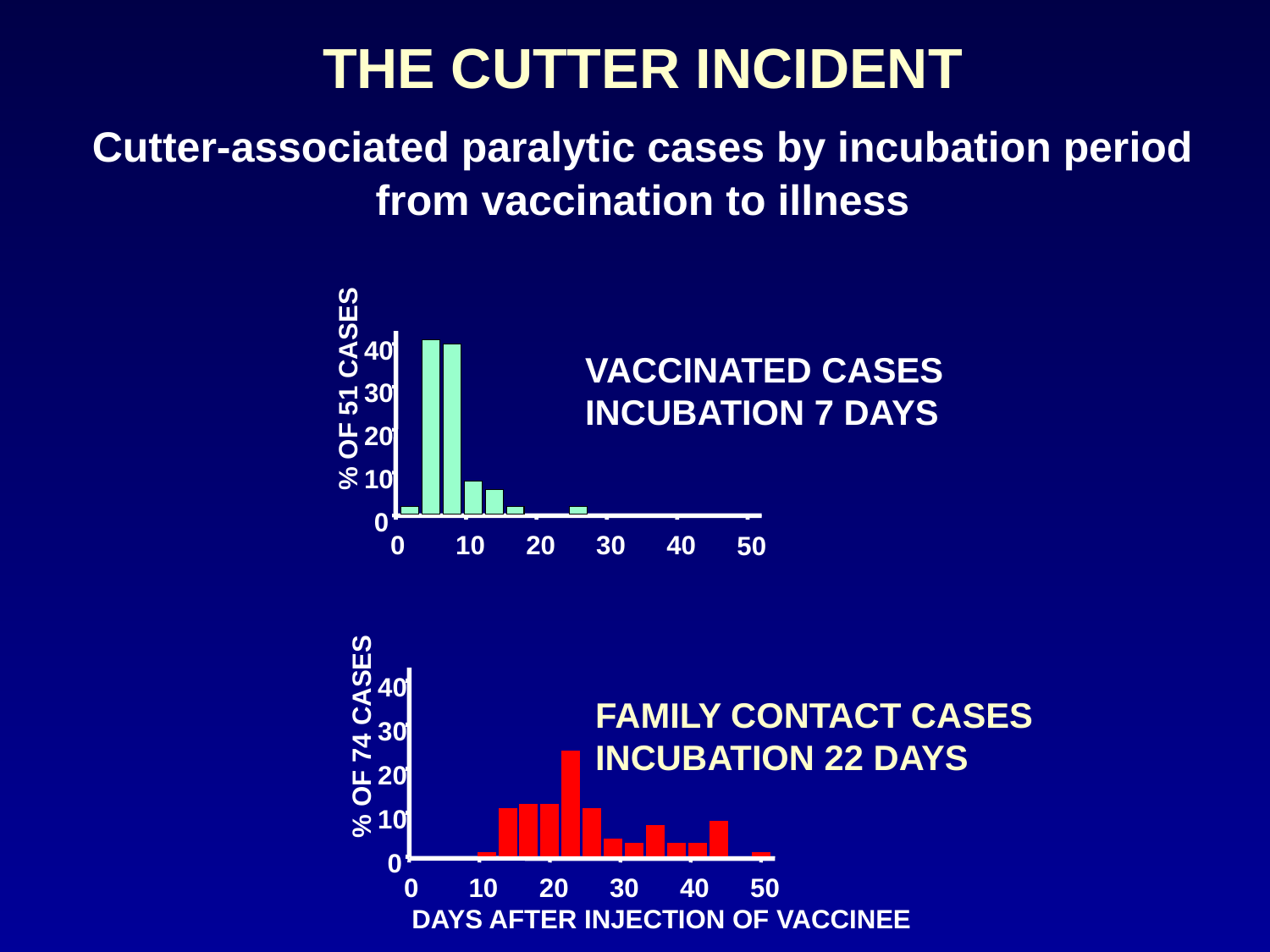

# THE CUTTER INCIDENT
Cutter-associated paralytic cases by incubation period
from vaccination to illness

40

VACCINATED CASES
INCUBATION 7 DAYS
% OF 51 CASES
30

20

10

0

0
10
20
30
40
50

40

FAMILY CONTACT CASES
INCUBATION 22 DAYS
30
% OF 74 CASES

20

10

0

0
10
20
30
40
50
DAYS AFTER INJECTION OF VACCINEE